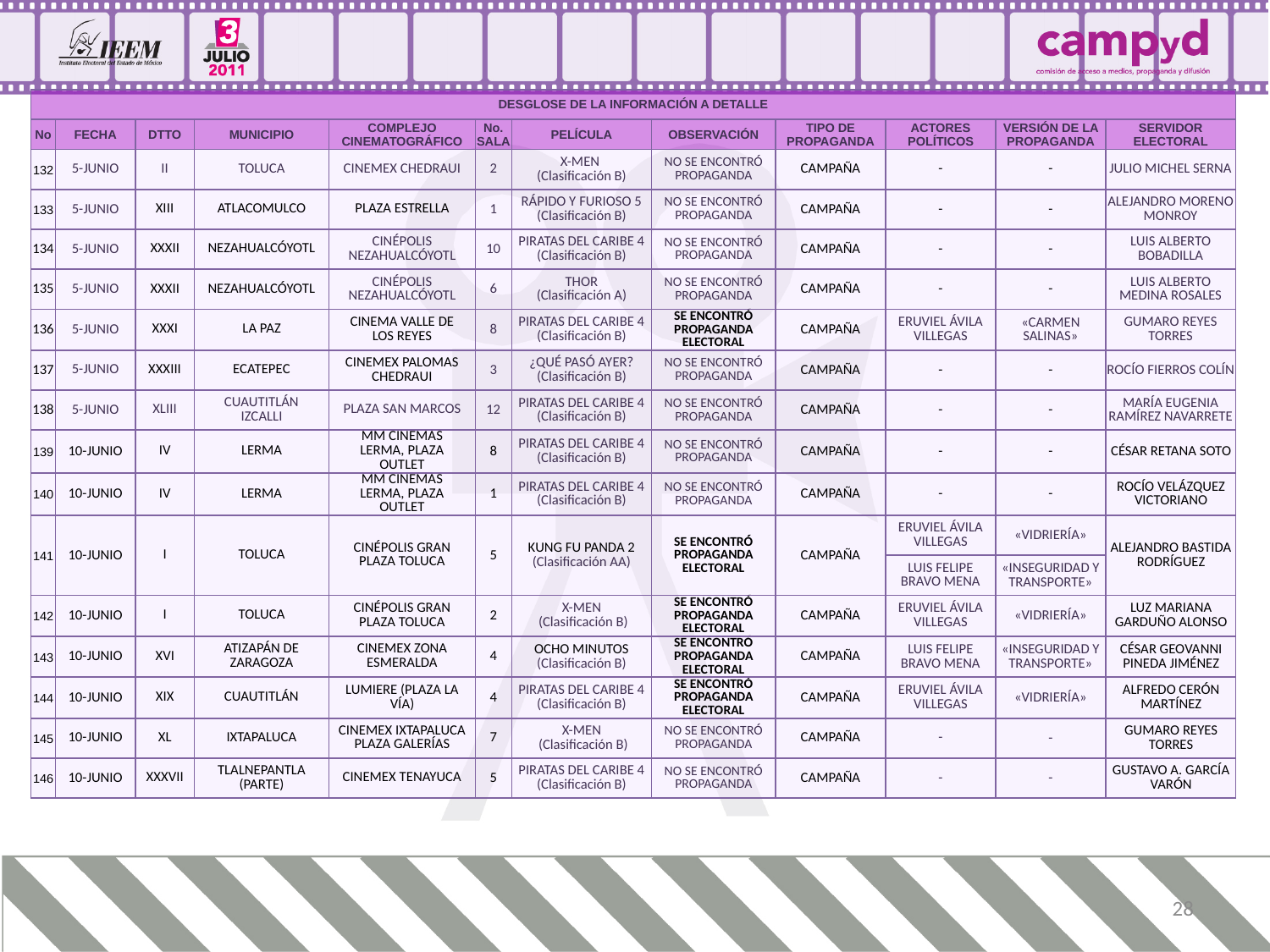

| DESGLOSE DE LA INFORMACIÓN A DETALLE |  |  |  |  |  |  |  |  |  |  |  |
| --- | --- | --- | --- | --- | --- | --- | --- | --- | --- | --- | --- |
| No | FECHA | DTTO | MUNICIPIO | COMPLEJO CINEMATOGRÁFICO | No. SALA | PELÍCULA | OBSERVACIÓN | TIPO DE PROPAGANDA | ACTORES POLÍTICOS | VERSIÓN DE LA PROPAGANDA | SERVIDOR ELECTORAL |
| 132 | 5-JUNIO | II | TOLUCA | CINEMEX CHEDRAUI | 2 | X-MEN (Clasificación B) | NO SE ENCONTRÓ PROPAGANDA | CAMPAÑA | - | - | JULIO MICHEL SERNA |
| 133 | 5-JUNIO | XIII | ATLACOMULCO | PLAZA ESTRELLA | 1 | RÁPIDO Y FURIOSO 5 (Clasificación B) | NO SE ENCONTRÓ PROPAGANDA | CAMPAÑA | - | - | ALEJANDRO MORENO MONROY |
| 134 | 5-JUNIO | XXXII | NEZAHUALCÓYOTL | CINÉPOLIS NEZAHUALCÓYOTL | 10 | PIRATAS DEL CARIBE 4 (Clasificación B) | NO SE ENCONTRÓ PROPAGANDA | CAMPAÑA | - | - | LUIS ALBERTO BOBADILLA |
| 135 | 5-JUNIO | XXXII | NEZAHUALCÓYOTL | CINÉPOLIS NEZAHUALCÓYOTL | 6 | THOR (Clasificación A) | NO SE ENCONTRÓ PROPAGANDA | CAMPAÑA | - | - | LUIS ALBERTO MEDINA ROSALES |
| 136 | 5-JUNIO | XXXI | LA PAZ | CINEMA VALLE DE LOS REYES | 8 | PIRATAS DEL CARIBE 4 (Clasificación B) | SE ENCONTRÓ PROPAGANDA ELECTORAL | CAMPAÑA | ERUVIEL ÁVILA VILLEGAS | «CARMEN SALINAS» | GUMARO REYES TORRES |
| 137 | 5-JUNIO | XXXIII | ECATEPEC | CINEMEX PALOMAS CHEDRAUI | 3 | ¿QUÉ PASÓ AYER? (Clasificación B) | NO SE ENCONTRÓ PROPAGANDA | CAMPAÑA | - | - | ROCÍO FIERROS COLÍN |
| 138 | 5-JUNIO | XLIII | CUAUTITLÁN IZCALLI | PLAZA SAN MARCOS | 12 | PIRATAS DEL CARIBE 4 (Clasificación B) | NO SE ENCONTRÓ PROPAGANDA | CAMPAÑA | - | - | MARÍA EUGENIA RAMÍREZ NAVARRETE |
| 139 | 10-JUNIO | IV | LERMA | MM CINEMAS LERMA, PLAZA OUTLET | 8 | PIRATAS DEL CARIBE 4 (Clasificación B) | NO SE ENCONTRÓ PROPAGANDA | CAMPAÑA | - | - | CÉSAR RETANA SOTO |
| 140 | 10-JUNIO | IV | LERMA | MM CINEMAS LERMA, PLAZA OUTLET | 1 | PIRATAS DEL CARIBE 4 (Clasificación B) | NO SE ENCONTRÓ PROPAGANDA | CAMPAÑA | - | - | ROCÍO VELÁZQUEZ VICTORIANO |
| 141 | 10-JUNIO | I | TOLUCA | CINÉPOLIS GRAN PLAZA TOLUCA | 5 | KUNG FU PANDA 2 (Clasificación AA) | SE ENCONTRÓ PROPAGANDA ELECTORAL | CAMPAÑA | ERUVIEL ÁVILA VILLEGAS | «VIDRIERÍA» | ALEJANDRO BASTIDA RODRÍGUEZ |
|  |  |  |  |  |  |  |  |  | LUIS FELIPE BRAVO MENA | «INSEGURIDAD Y TRANSPORTE» |  |
| 142 | 10-JUNIO | I | TOLUCA | CINÉPOLIS GRAN PLAZA TOLUCA | 2 | X-MEN (Clasificación B) | SE ENCONTRÓ PROPAGANDA ELECTORAL | CAMPAÑA | ERUVIEL ÁVILA VILLEGAS | «VIDRIERÍA» | LUZ MARIANA GARDUÑO ALONSO |
| 143 | 10-JUNIO | XVI | ATIZAPÁN DE ZARAGOZA | CINEMEX ZONA ESMERALDA | 4 | OCHO MINUTOS (Clasificación B) | SE ENCONTRÓ PROPAGANDA ELECTORAL | CAMPAÑA | LUIS FELIPE BRAVO MENA | «INSEGURIDAD Y TRANSPORTE» | CÉSAR GEOVANNI PINEDA JIMÉNEZ |
| 144 | 10-JUNIO | XIX | CUAUTITLÁN | LUMIERE (PLAZA LA VÍA) | 4 | PIRATAS DEL CARIBE 4 (Clasificación B) | SE ENCONTRÓ PROPAGANDA ELECTORAL | CAMPAÑA | ERUVIEL ÁVILA VILLEGAS | «VIDRIERÍA» | ALFREDO CERÓN MARTÍNEZ |
| 145 | 10-JUNIO | XL | IXTAPALUCA | CINEMEX IXTAPALUCA PLAZA GALERÍAS | 7 | X-MEN (Clasificación B) | NO SE ENCONTRÓ PROPAGANDA | CAMPAÑA | - | - | GUMARO REYES TORRES |
| 146 | 10-JUNIO | XXXVII | TLALNEPANTLA (PARTE) | CINEMEX TENAYUCA | 5 | PIRATAS DEL CARIBE 4 (Clasificación B) | NO SE ENCONTRÓ PROPAGANDA | CAMPAÑA | - | - | GUSTAVO A. GARCÍA VARÓN |
28